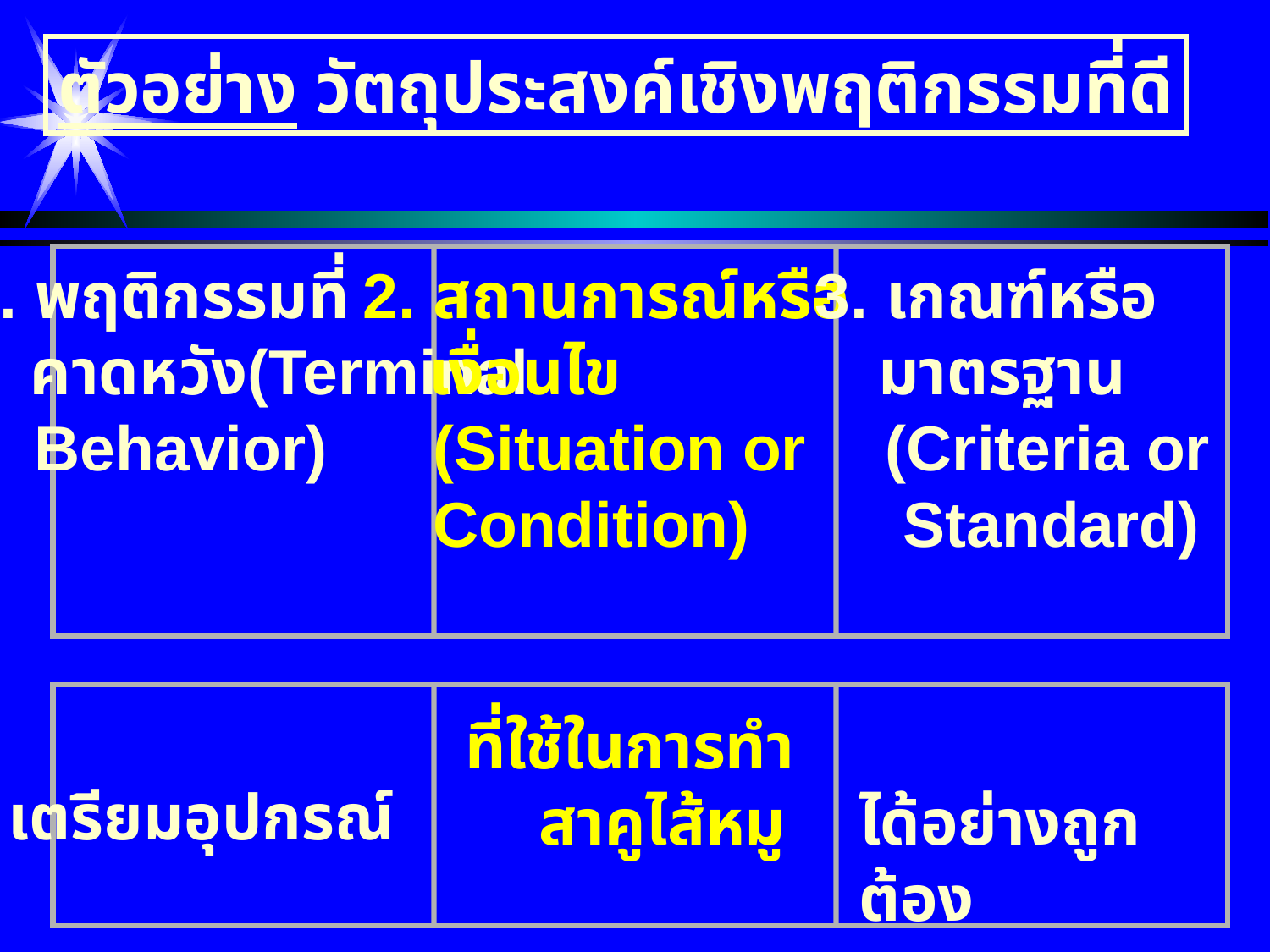

ตัวอย่าง วัตถุประสงค์เชิงพฤติกรรมที่ดี

1. พฤติกรรมที่
    คาดหวัง(Terminal
    Behavior)
2. สถานการณ์หรือ
    เงื่อนไข
    (Situation or
    Condition)
   3. เกณฑ์หรือ
       มาตรฐาน
       (Criteria or
        Standard)

เตรียมอุปกรณ์
ที่ใช้ในการทำ     สาคูไส้หมู

ได้อย่างถูกต้อง